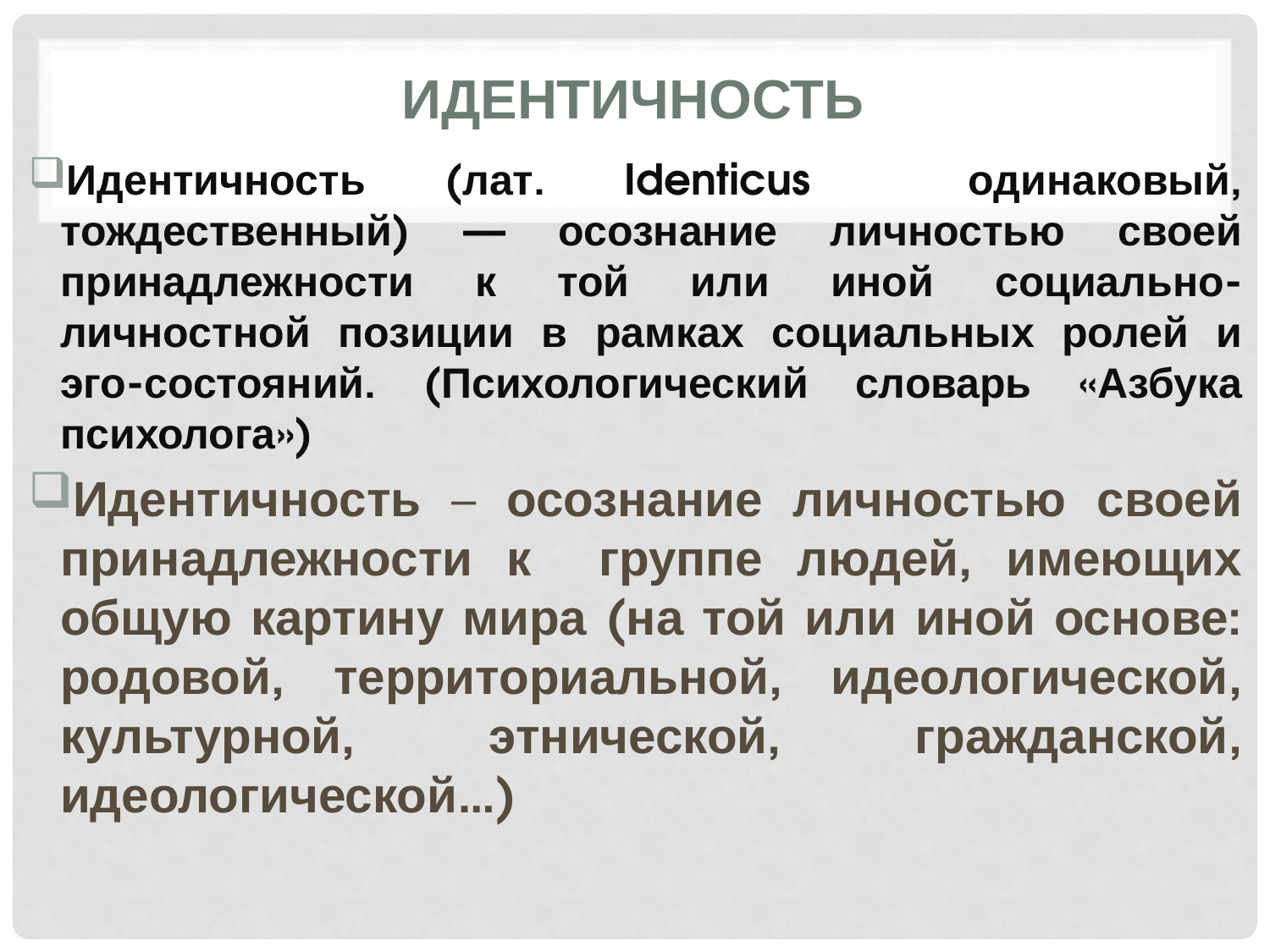

# ИДЕНТИЧНОСТЬ
Идентичность (лат. Identicus  одинаковый, тождественный) — осознание личностью своей принадлежности к той или иной социально-личностной позиции в рамках социальных ролей и эго-состояний. (Психологический словарь «Азбука психолога»)
Идентичность – осознание личностью своей принадлежности к  группе людей, имеющих общую картину мира (на той или иной основе: родовой, территориальной, идеологической, культурной, этнической, гражданской, идеологической…)